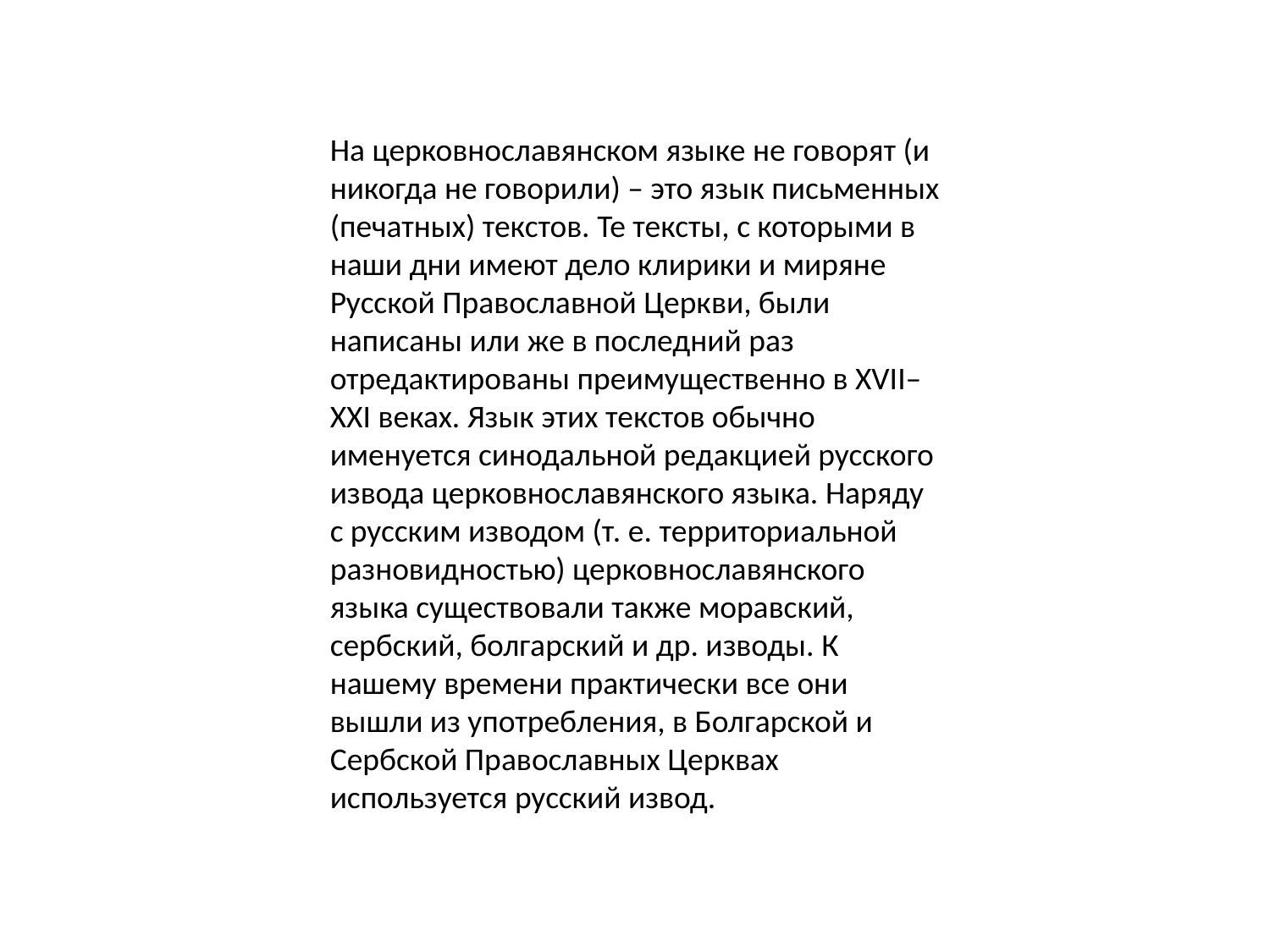

На церковнославянском языке не говорят (и никогда не говорили) – это язык письменных (печатных) текстов. Те тексты, с которыми в наши дни имеют дело клирики и миряне Русской Православной Церкви, были написаны или же в последний раз отредактированы преимущественно в XVII–XXI веках. Язык этих текстов обычно именуется синодальной редакцией русского извода церковнославянского языка. Наряду с русским изводом (т. е. территориальной разновидностью) церковнославянского языка существовали также моравский, сербский, болгарский и др. изводы. К нашему времени практически все они вышли из употребления, в Болгарской и Сербской Православных Церквах используется русский извод.